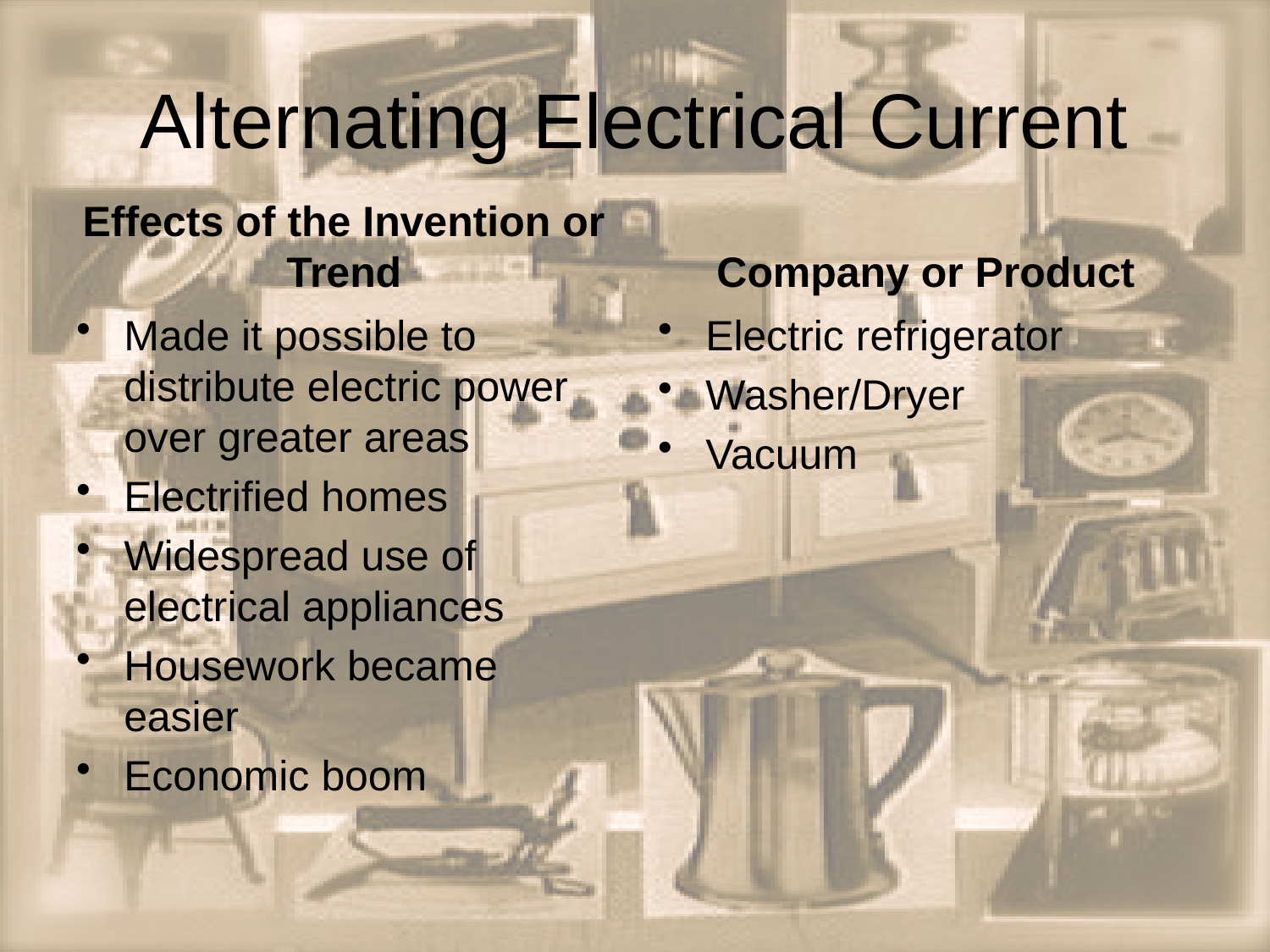

# Alternating Electrical Current
Effects of the Invention or Trend
Company or Product
Made it possible to distribute electric power over greater areas
Electrified homes
Widespread use of electrical appliances
Housework became easier
Economic boom
Electric refrigerator
Washer/Dryer
Vacuum